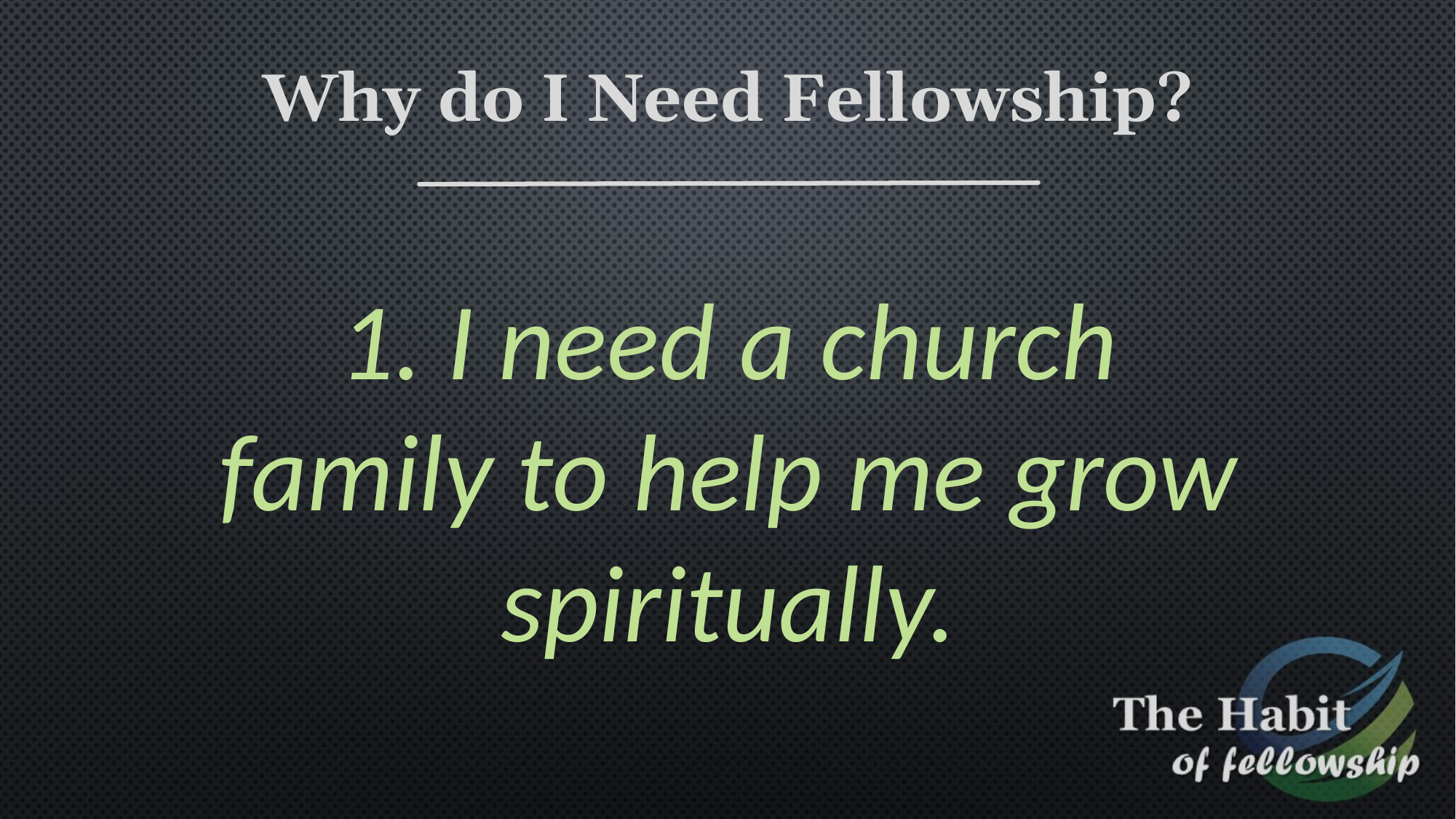

Why do I Need Fellowship?
1. I need a church family to help me grow spiritually.